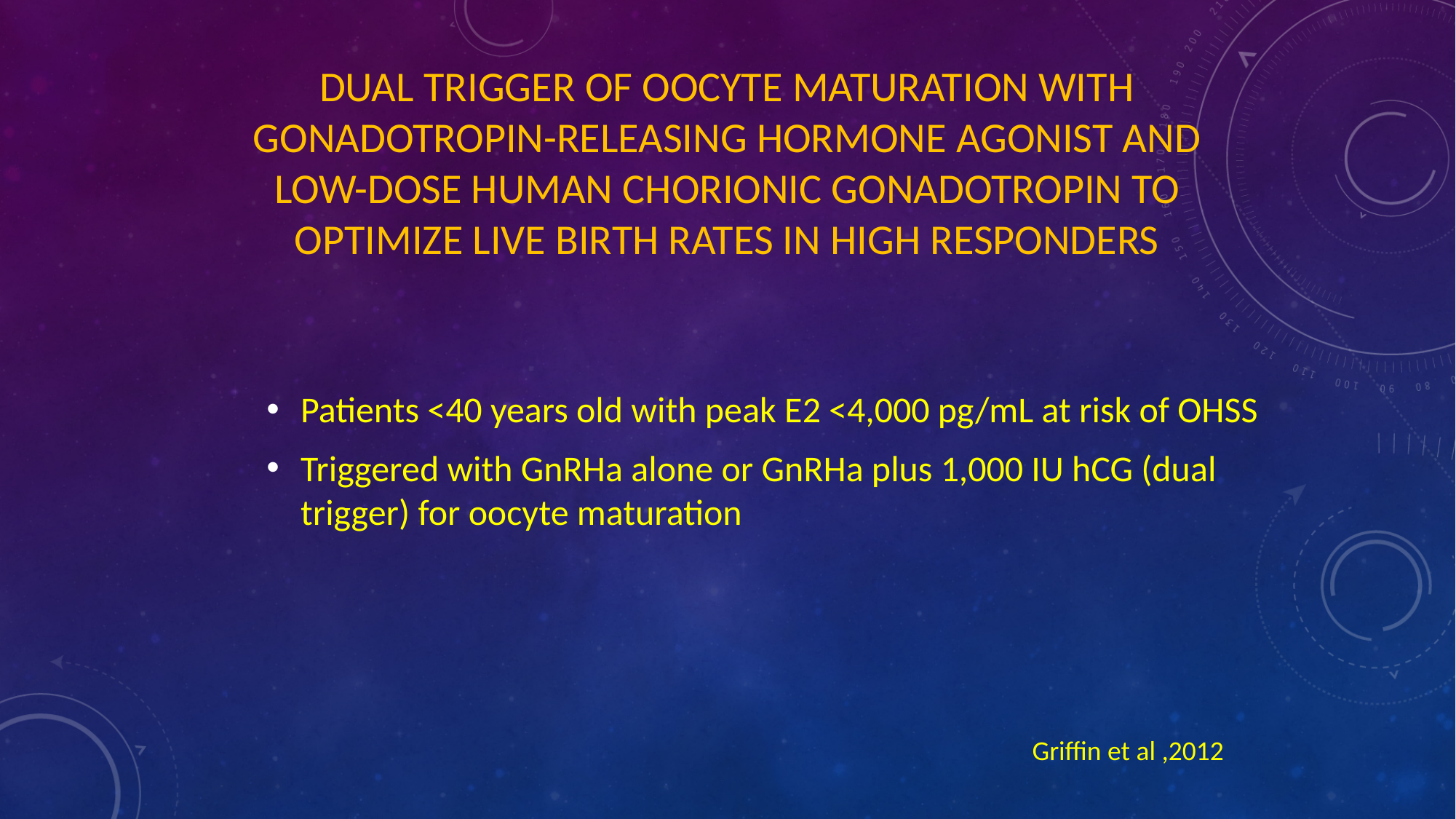

# Dual trigger of oocyte maturation with gonadotropin-releasing hormone agonist and low-dose human chorionic gonadotropin to optimize live birth rates in high responders
Patients <40 years old with peak E2 <4,000 pg/mL at risk of OHSS
Triggered with GnRHa alone or GnRHa plus 1,000 IU hCG (dual trigger) for oocyte maturation
Griffin et al ,2012